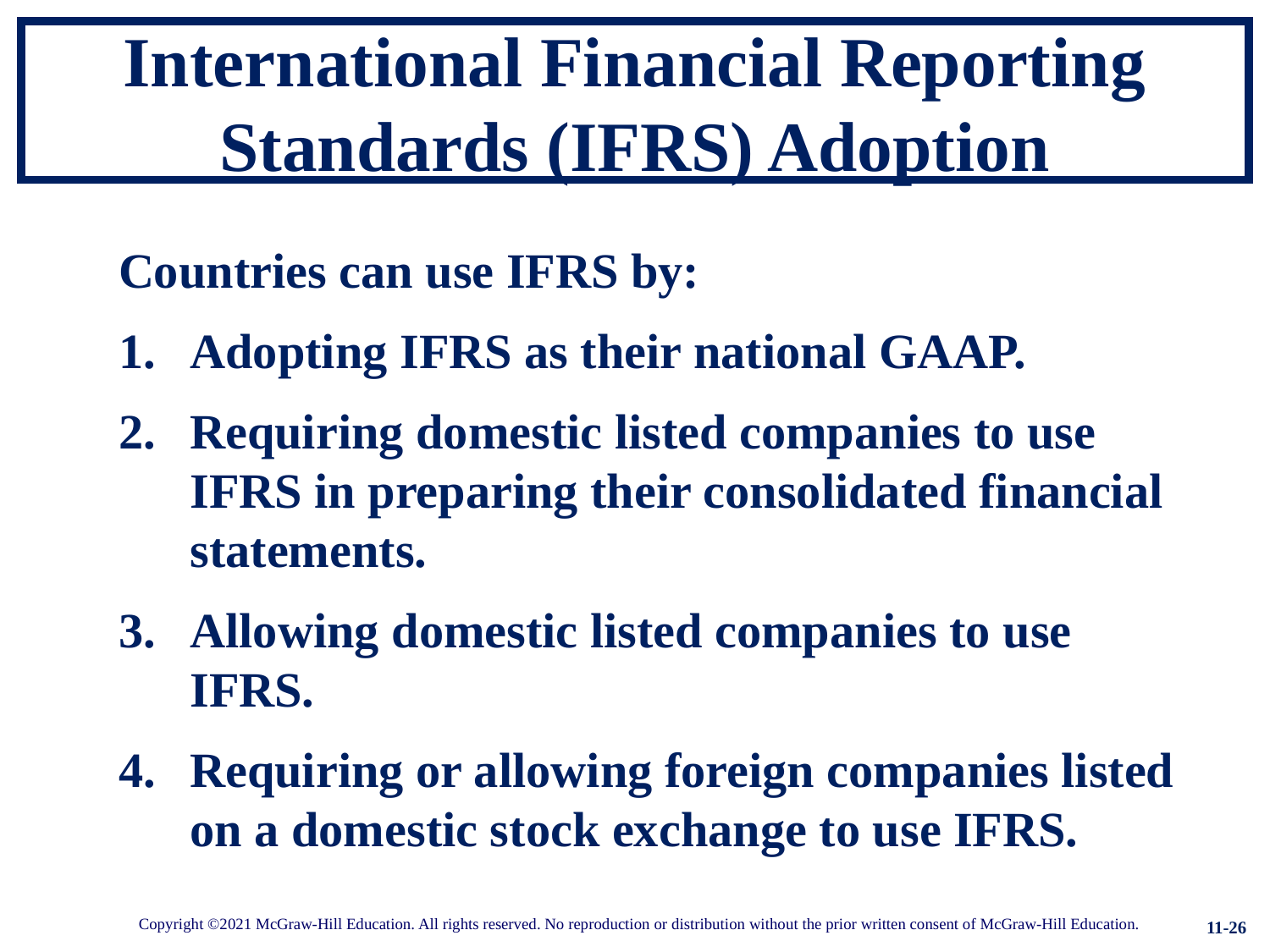

# International Financial Reporting Standards (IFRS) Adoption
Countries can use IFRS by:
Adopting IFRS as their national GAAP.
Requiring domestic listed companies to use IFRS in preparing their consolidated financial statements.
Allowing domestic listed companies to use IFRS.
Requiring or allowing foreign companies listed on a domestic stock exchange to use IFRS.
11-26
Copyright ©2021 McGraw-Hill Education. All rights reserved. No reproduction or distribution without the prior written consent of McGraw-Hill Education.